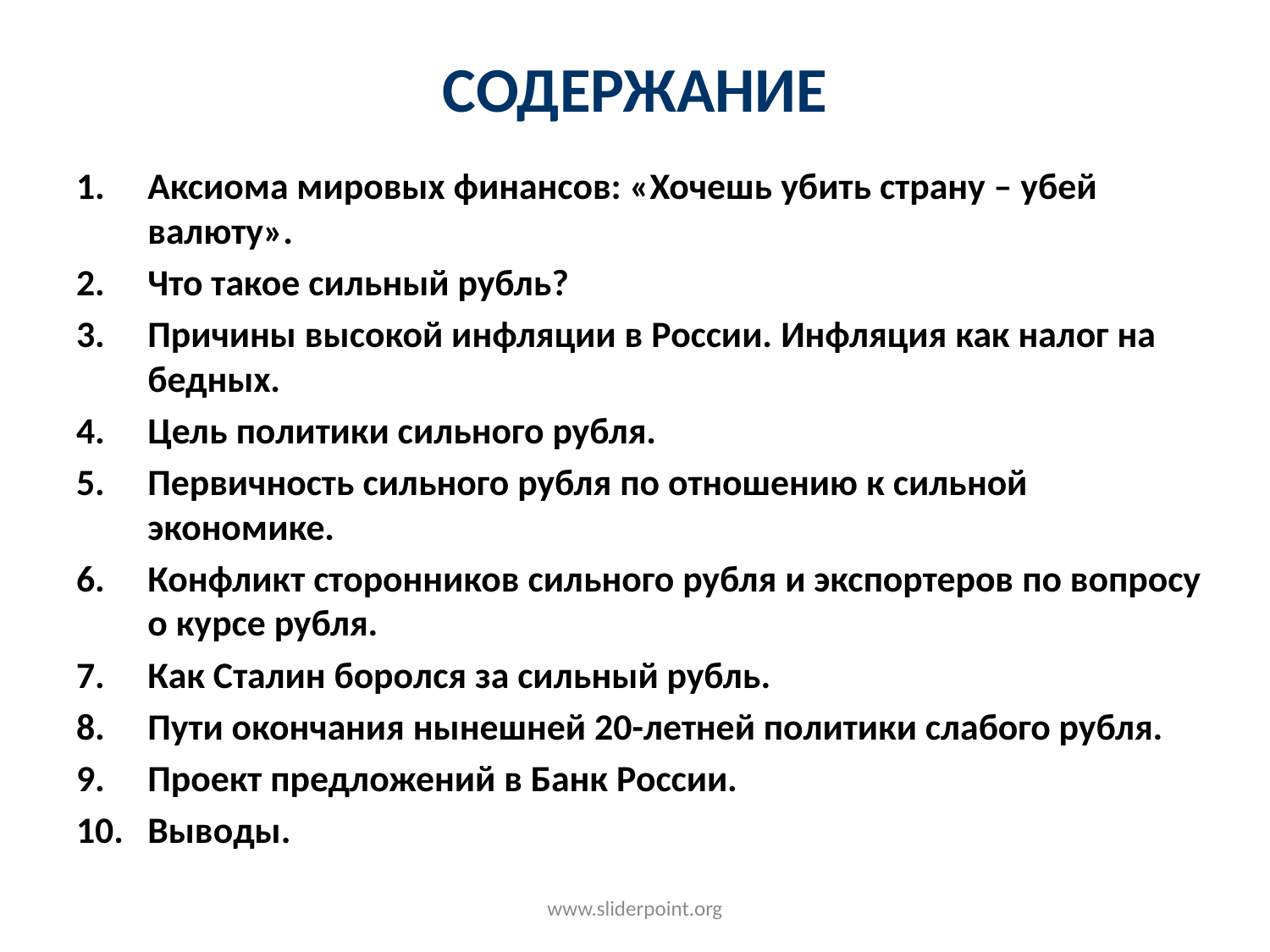

# СОДЕРЖАНИЕ
Аксиома мировых финансов: «Хочешь убить страну – убей валюту».
Что такое сильный рубль?
Причины высокой инфляции в России. Инфляция как налог на бедных.
Цель политики сильного рубля.
Первичность сильного рубля по отношению к сильной экономике.
Конфликт сторонников сильного рубля и экспортеров по вопросу о курсе рубля.
Как Сталин боролся за сильный рубль.
Пути окончания нынешней 20-летней политики слабого рубля.
Проект предложений в Банк России.
Выводы.
www.sliderpoint.org